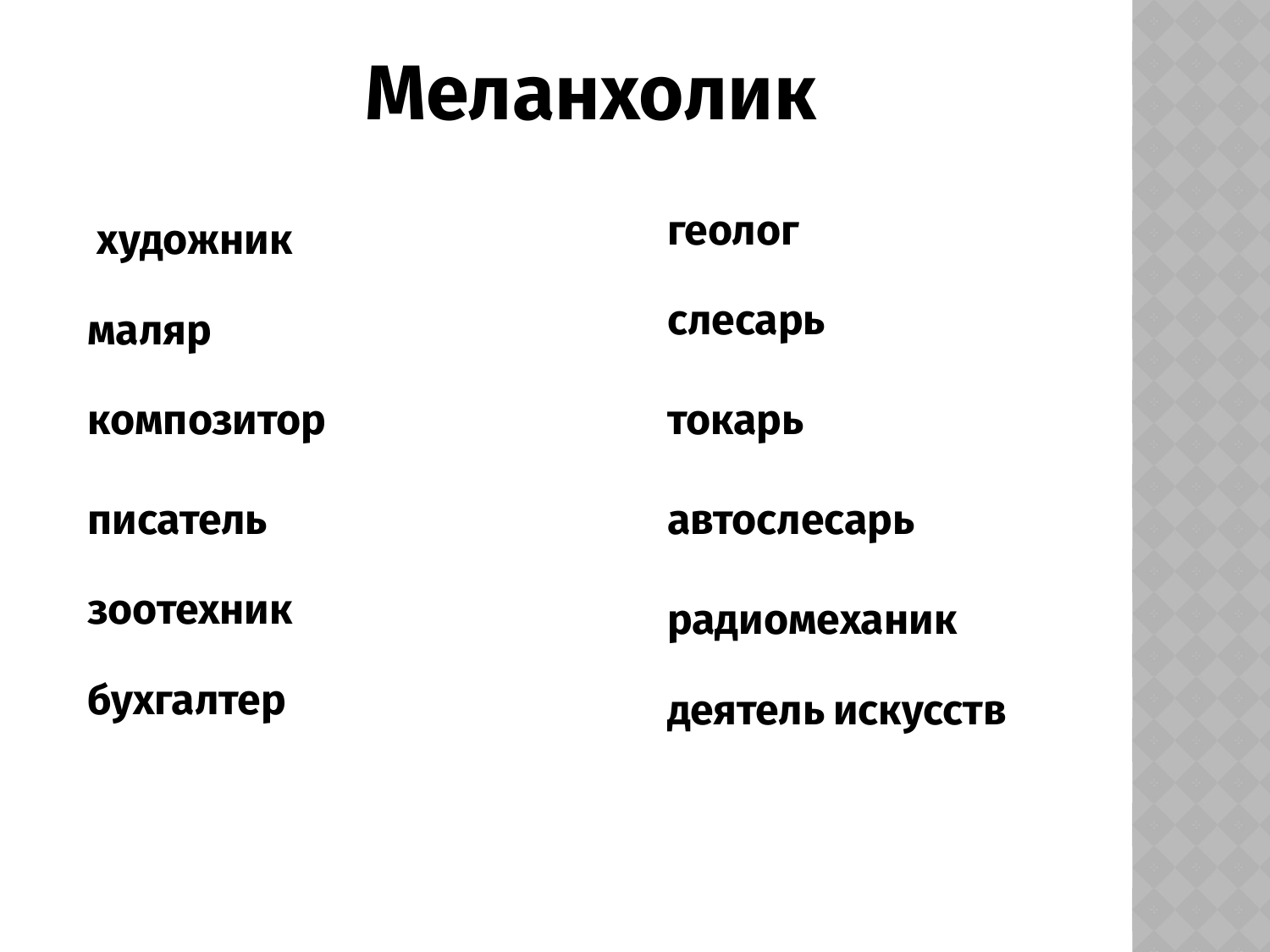

Меланхолик
геолог
художник
слесарь
маляр
композитор
токарь
писатель
автослесарь
зоотехник
радиомеханик
бухгалтер
деятель искусств